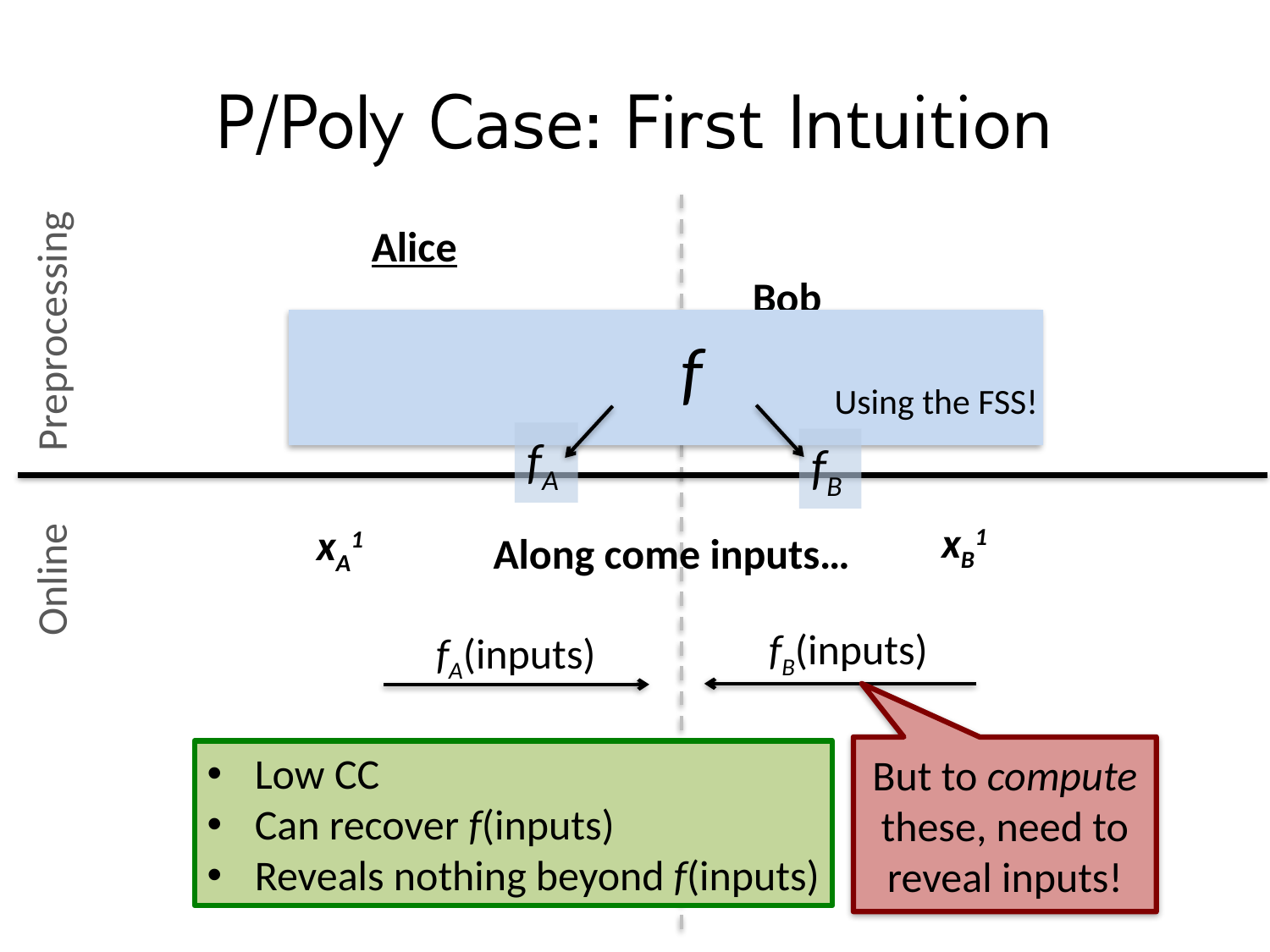

# P/Poly Case: First Intuition
Alice							Bob
Preprocessing

f
Using the FSS!
fA
fB
xB1
xA1
Along come inputs…
Online
fB(inputs)
fA(inputs)
But to compute these, need to reveal inputs!
Low CC
Can recover f(inputs)
Reveals nothing beyond f(inputs)